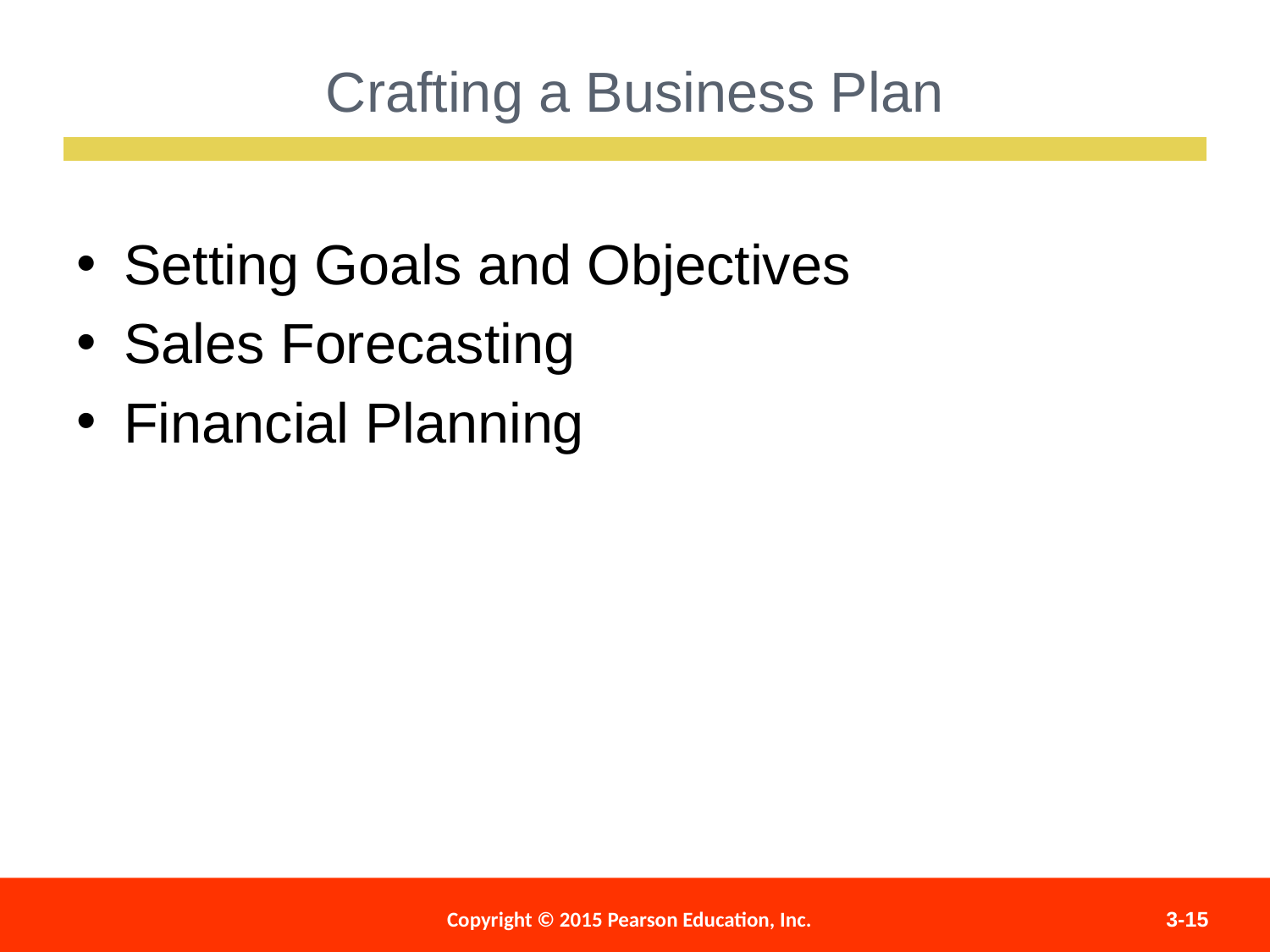

Crafting a Business Plan
Setting Goals and Objectives
Sales Forecasting
Financial Planning